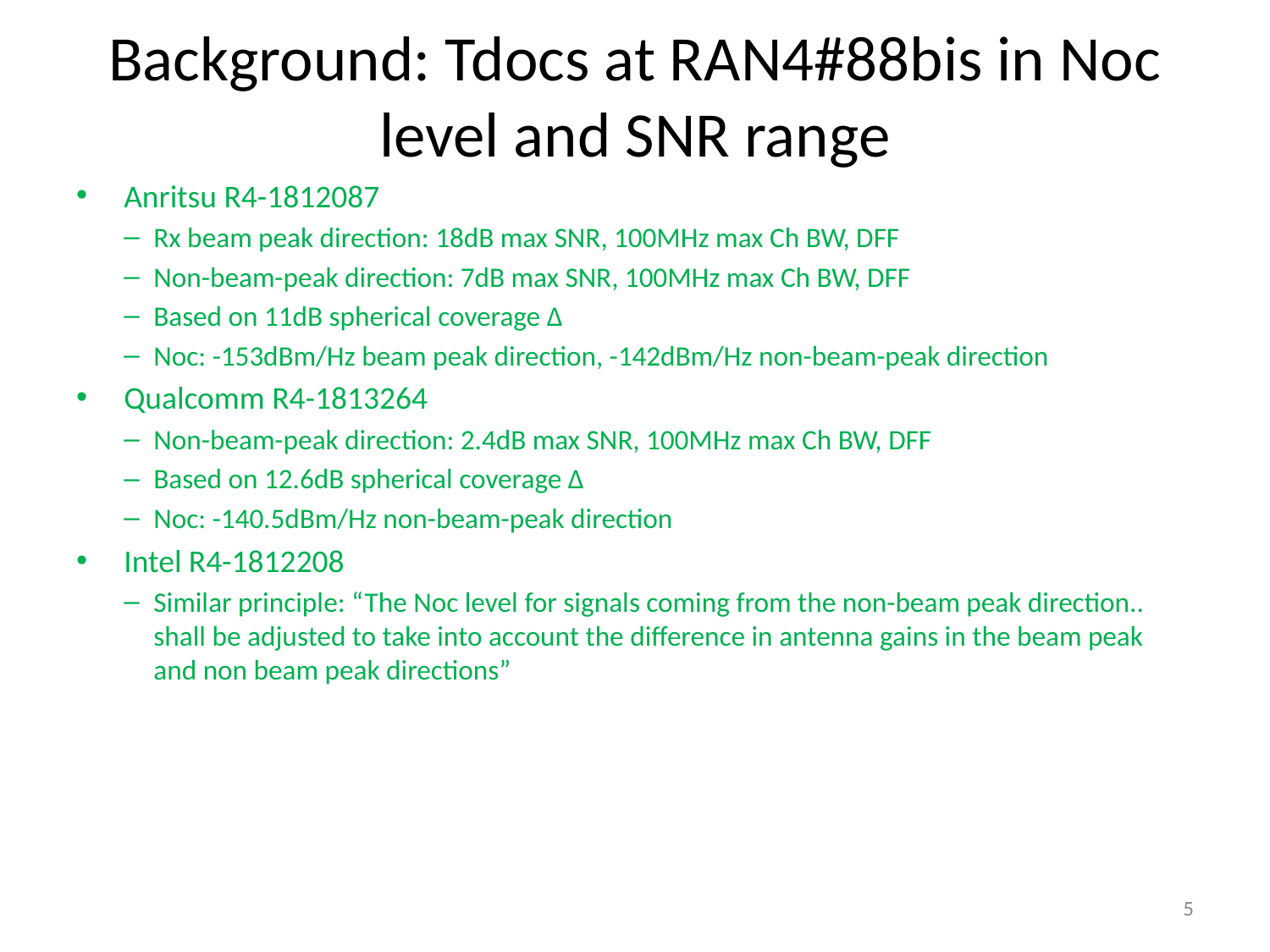

# Background: Tdocs at RAN4#88bis in Noc level and SNR range
Anritsu R4-1812087
Rx beam peak direction: 18dB max SNR, 100MHz max Ch BW, DFF
Non-beam-peak direction: 7dB max SNR, 100MHz max Ch BW, DFF
Based on 11dB spherical coverage ∆
Noc: -153dBm/Hz beam peak direction, -142dBm/Hz non-beam-peak direction
Qualcomm R4-1813264
Non-beam-peak direction: 2.4dB max SNR, 100MHz max Ch BW, DFF
Based on 12.6dB spherical coverage ∆
Noc: -140.5dBm/Hz non-beam-peak direction
Intel R4-1812208
Similar principle: “The Noc level for signals coming from the non-beam peak direction.. shall be adjusted to take into account the difference in antenna gains in the beam peak and non beam peak directions”

5